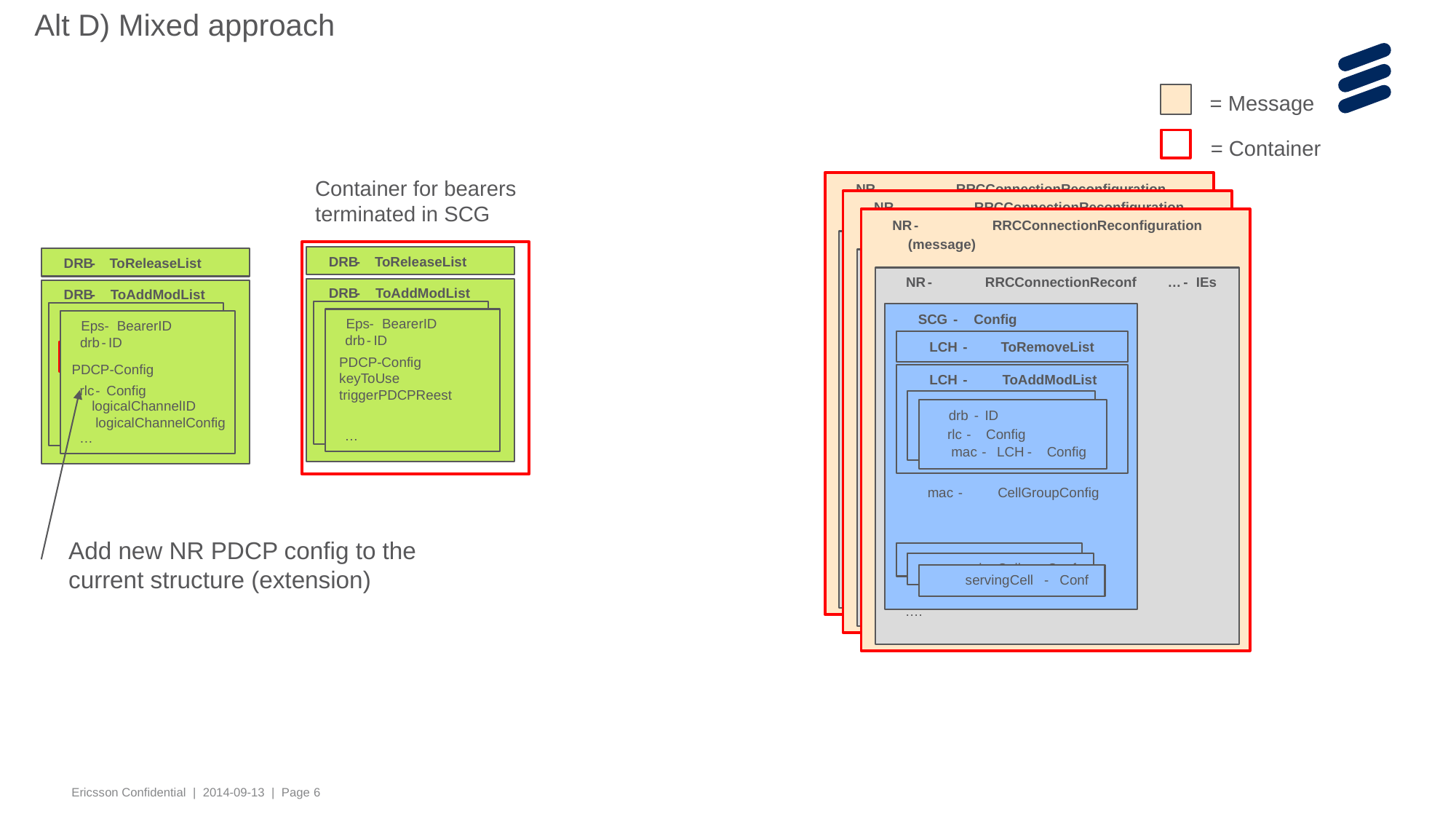

Alt D) Mixed approach

= Message

= Container
Container for bearers terminated in SCG

NR
-
RRCConnectionReconfiguration
(message)

NR
-
RRCConnectionReconf
…
-
IEs

SCG
-
Config

LCH
-
ToRemoveList

LCH
-
ToAddModList

drb
-
ID

drb
-
ID
rlc
-
Config
rlc
-
Config
mac
-
LCH
-
Config
mac
-
LCH
-
Config

mac
-
CellGroupConfig

servingCell
-
Conf

servingCell
-
Conf

servingCell
-
Conf
….

NR
-
RRCConnectionReconfiguration
(message)

NR
-
RRCConnectionReconf
…
-
IEs

SCG
-
Config

LCH
-
ToRemoveList

LCH
-
ToAddModList

drb
-
ID

drb
-
ID
rlc
-
Config
rlc
-
Config
mac
-
LCH
-
Config
mac
-
LCH
-
Config

mac
-
CellGroupConfig

servingCell
-
Conf

servingCell
-
Conf

servingCell
-
Conf
….

NR
-
RRCConnectionReconfiguration
(message)

NR
-
RRCConnectionReconf
…
-
IEs

SCG
-
Config

LCH
-
ToRemoveList

LCH
-
ToAddModList

drb
-
ID

drb
-
ID
rlc
-
Config
rlc
-
Config
mac
-
LCH
-
Config
mac
-
LCH
-
Config

mac
-
CellGroupConfig

servingCell
-
Conf

servingCell
-
Conf

servingCell
-
Conf
….

DRB
-
ToReleaseList
DRB
-
ToReleaseList

DRB
-
ToAddModList
DRB
-
ToAddModList

Eps
-
BearerID

Eps
-
BearerID

Eps
-
BearerID
Eps
-
BearerID
drb
-
ID
drb
-
ID
drb
-
ID
drb
-
ID

pdcp
-
Config
pdcp
-
Config

PDCP-Config
keyToUse
triggerPDCPReest
PDCP-Config
rlc
-
Config
rlc
-
Config
rlc
-
Config
logicalChannelID
logicalChannelID
logicalChannelID
logicalChannelConfig
logicalChannelConfig
logicalChannelConfig
…
…
…
…
Add new NR PDCP config to the current structure (extension)